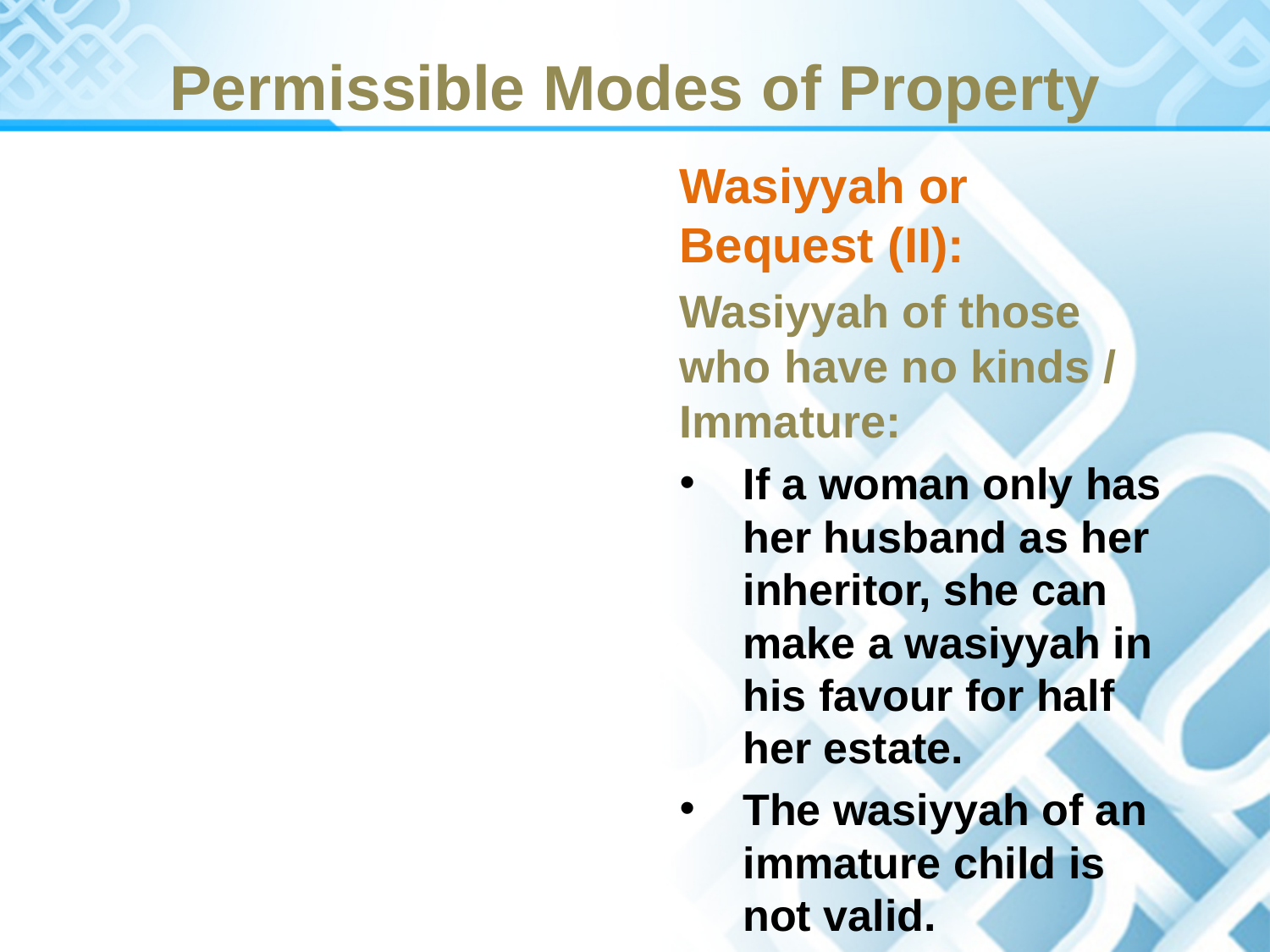

Permissible Modes of Property
Wasiyyah or Bequest (II):
Wasiyyah of those who have no kinds / Immature:
If a woman only has her husband as her inheritor, she can make a wasiyyah in his favour for half her estate.
The wasiyyah of an immature child is not valid.